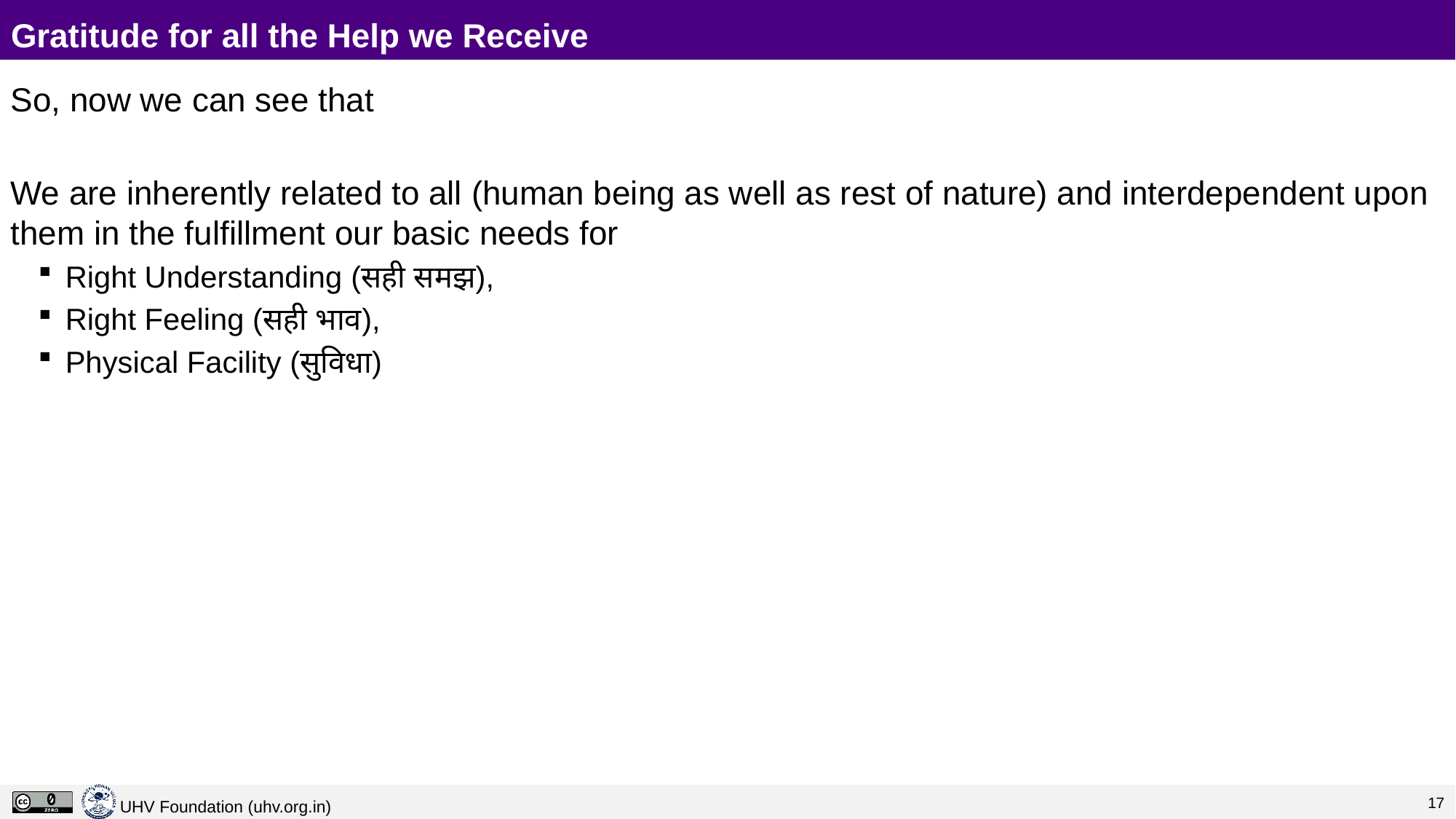

# Gratitude for all the Help we Receive
So, now we can see that

We are inherently related to all (human being as well as rest of nature) and interdependent upon them in the fulfillment our basic needs for
Right Understanding (सही समझ),
Right Feeling (सही भाव),
Physical Facility (सुविधा)